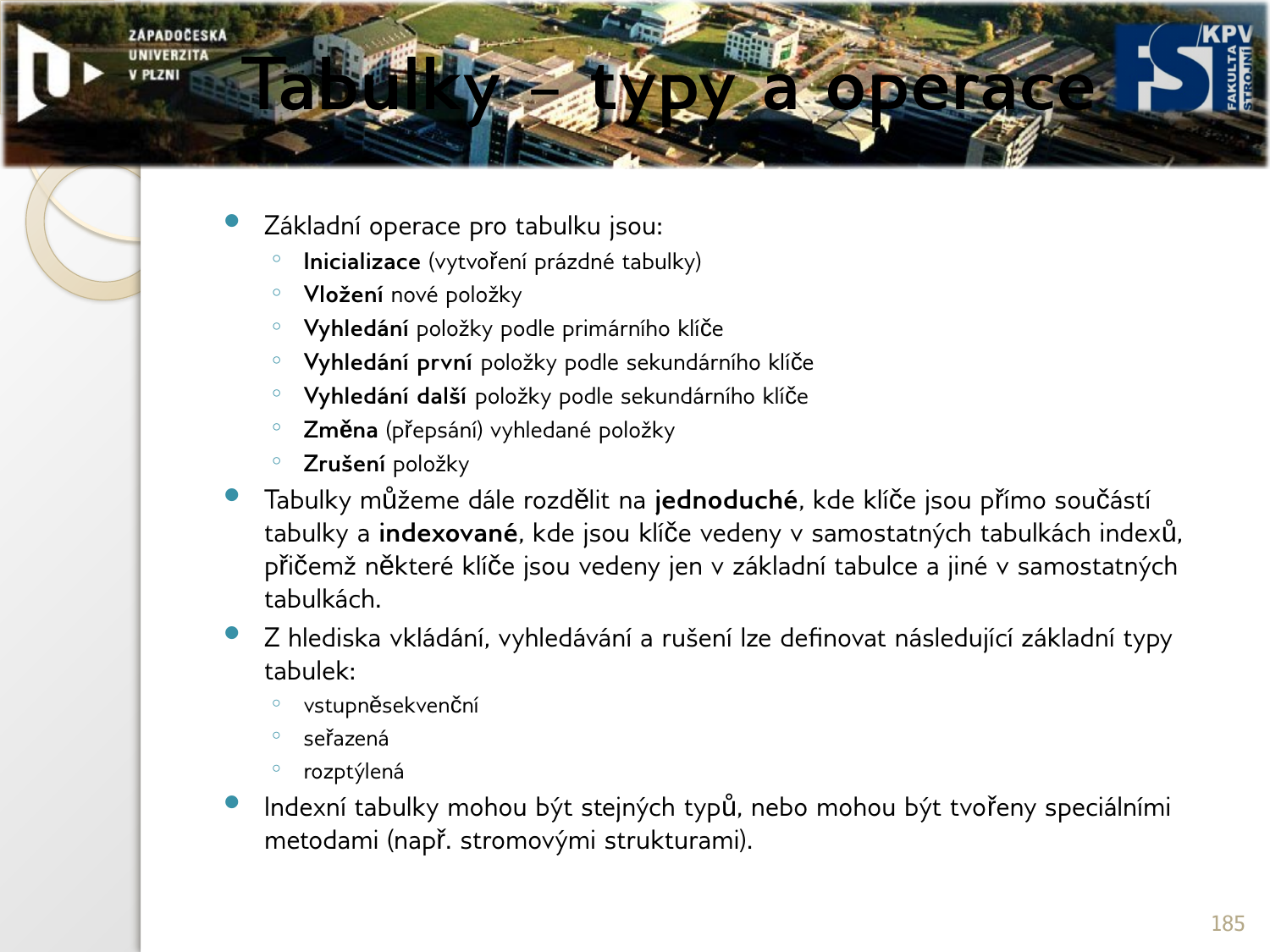

# Tabulky – typy a operace
Základní operace pro tabulku jsou:
Inicializace (vytvoření prázdné tabulky)
Vložení nové položky
Vyhledání položky podle primárního klíče
Vyhledání první položky podle sekundárního klíče
Vyhledání další položky podle sekundárního klíče
Změna (přepsání) vyhledané položky
Zrušení položky
Tabulky můžeme dále rozdělit na jednoduché, kde klíče jsou přímo součástí tabulky a indexované, kde jsou klíče vedeny v samostatných tabulkách indexů, přičemž některé klíče jsou vedeny jen v základní tabulce a jiné v samostatných tabulkách.
Z hlediska vkládání, vyhledávání a rušení lze definovat následující základní typy tabulek:
vstupněsekvenční
seřazená
rozptýlená
Indexní tabulky mohou být stejných typů, nebo mohou být tvořeny speciálními metodami (např. stromovými strukturami).
185